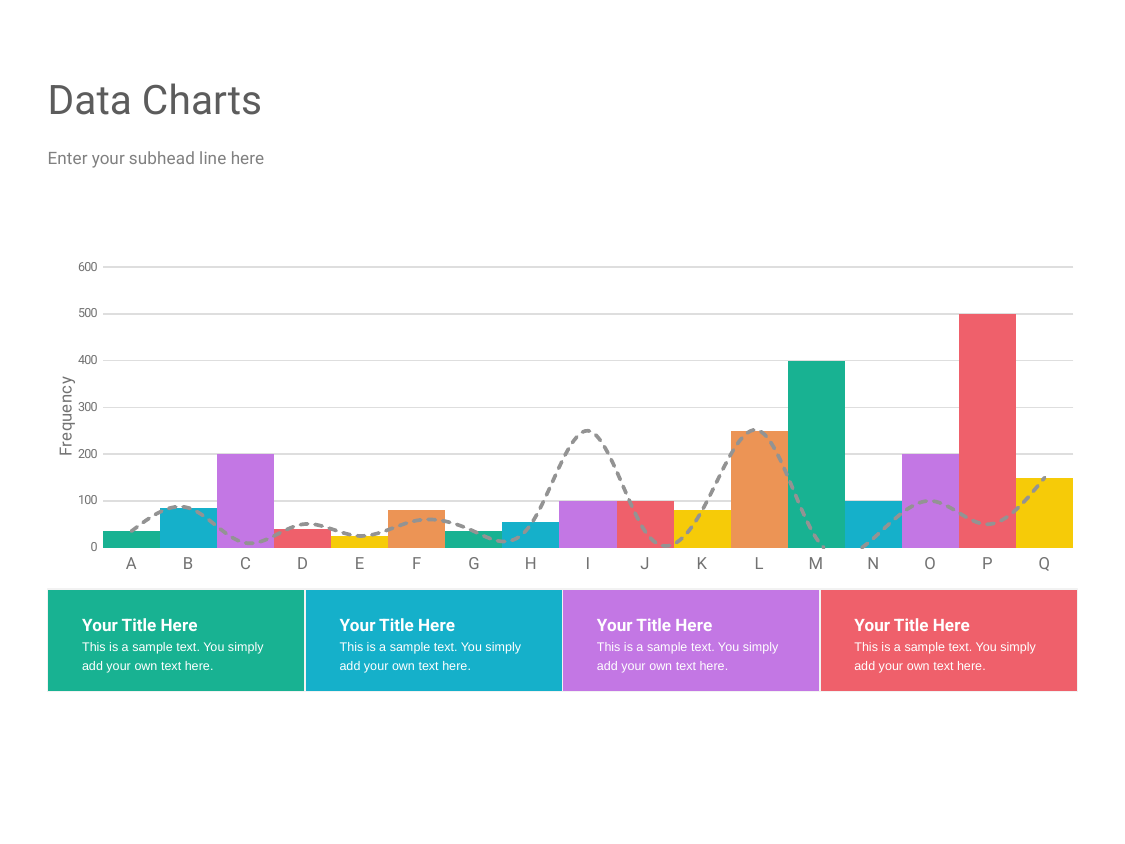

# Data Charts
Enter your subhead line here

### Chart

| Category | Series 1 | Column1 |
|---|---|---|
| A | 35.0 | 35.0 |
| B | 85.0 | 85.0 |
| C | 200.0 | 10.0 |
| D | 40.0 | 50.0 |
| E | 25.0 | 25.0 |
| F | 80.0 | 58.0 |
| G | 35.0 | 35.0 |
| H | 55.0 | 50.0 |
| I | 100.0 | 250.0 |
| J | 100.0 | 35.0 |
| K | 80.0 | 80.0 |
| L | 250.0 | 250.0 |
| M | 400.0 | 20.0 |
| N | 100.0 | 20.0 |
| O | 200.0 | 100.0 |
| P | 500.0 | 50.0 |
| Q | 150.0 | 150.0 |

Your Title Here
This is a sample text. You simply add your own text here.
Your Title Here
This is a sample text. You simply add your own text here.
Your Title Here
This is a sample text. You simply add your own text here.
Your Title Here
This is a sample text. You simply add your own text here.